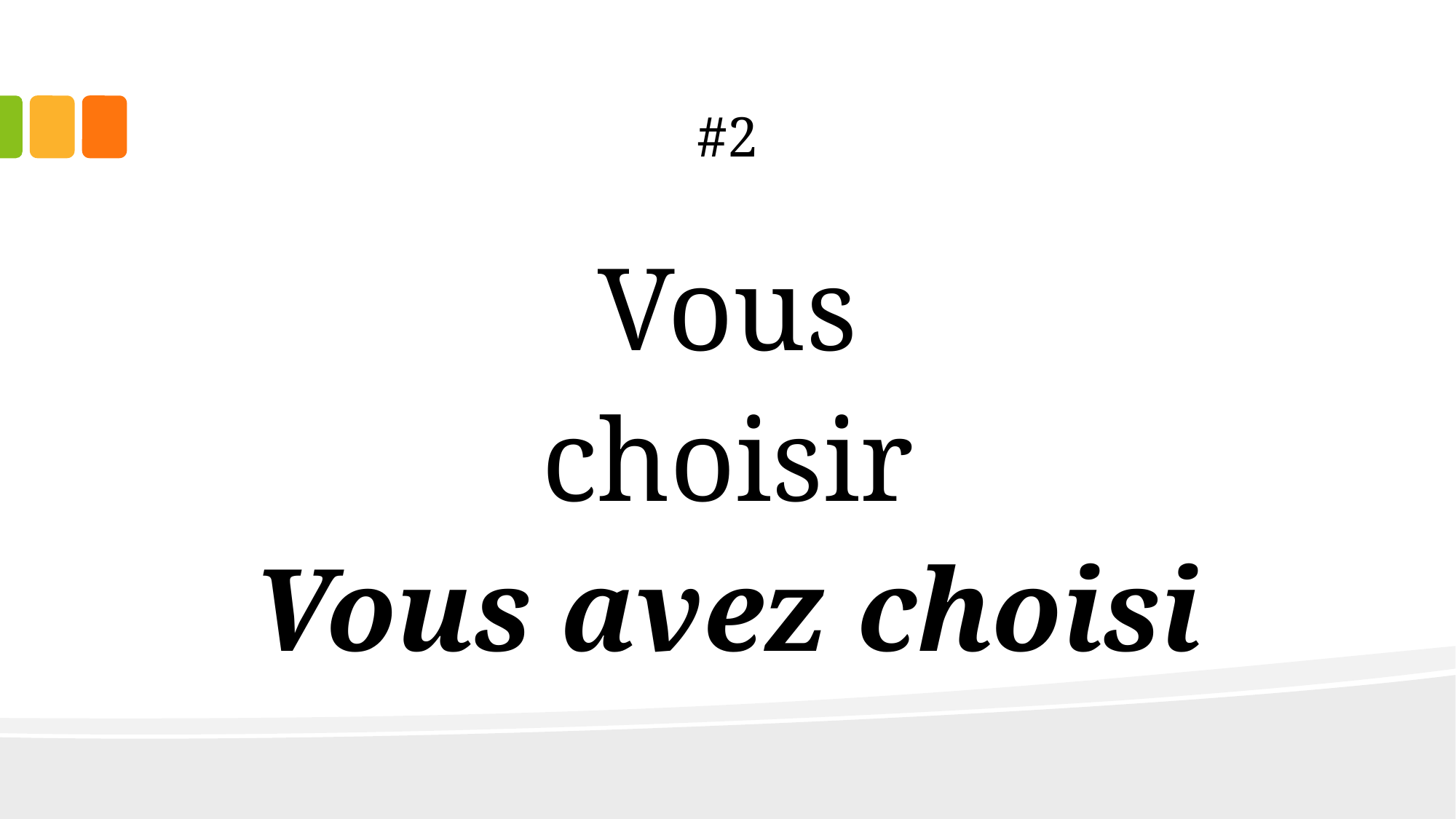

# #2
Vous
choisir
Vous avez choisi